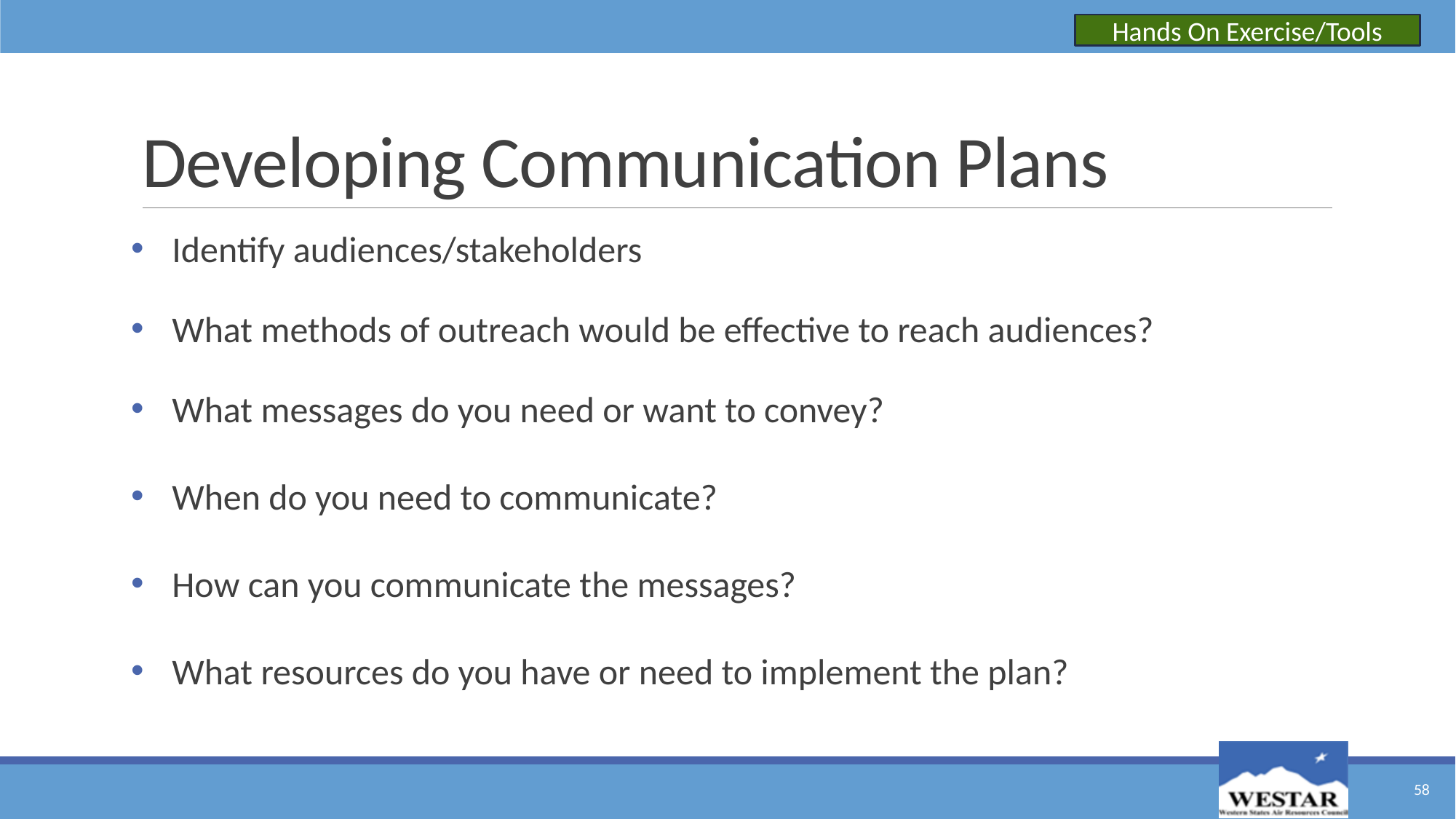

Hands On Exercise/Tools
# Developing Communication Plans
Identify audiences/stakeholders

What methods of outreach would be effective to reach audiences?

What messages do you need or want to convey?

When do you need to communicate?

How can you communicate the messages?

What resources do you have or need to implement the plan?

58